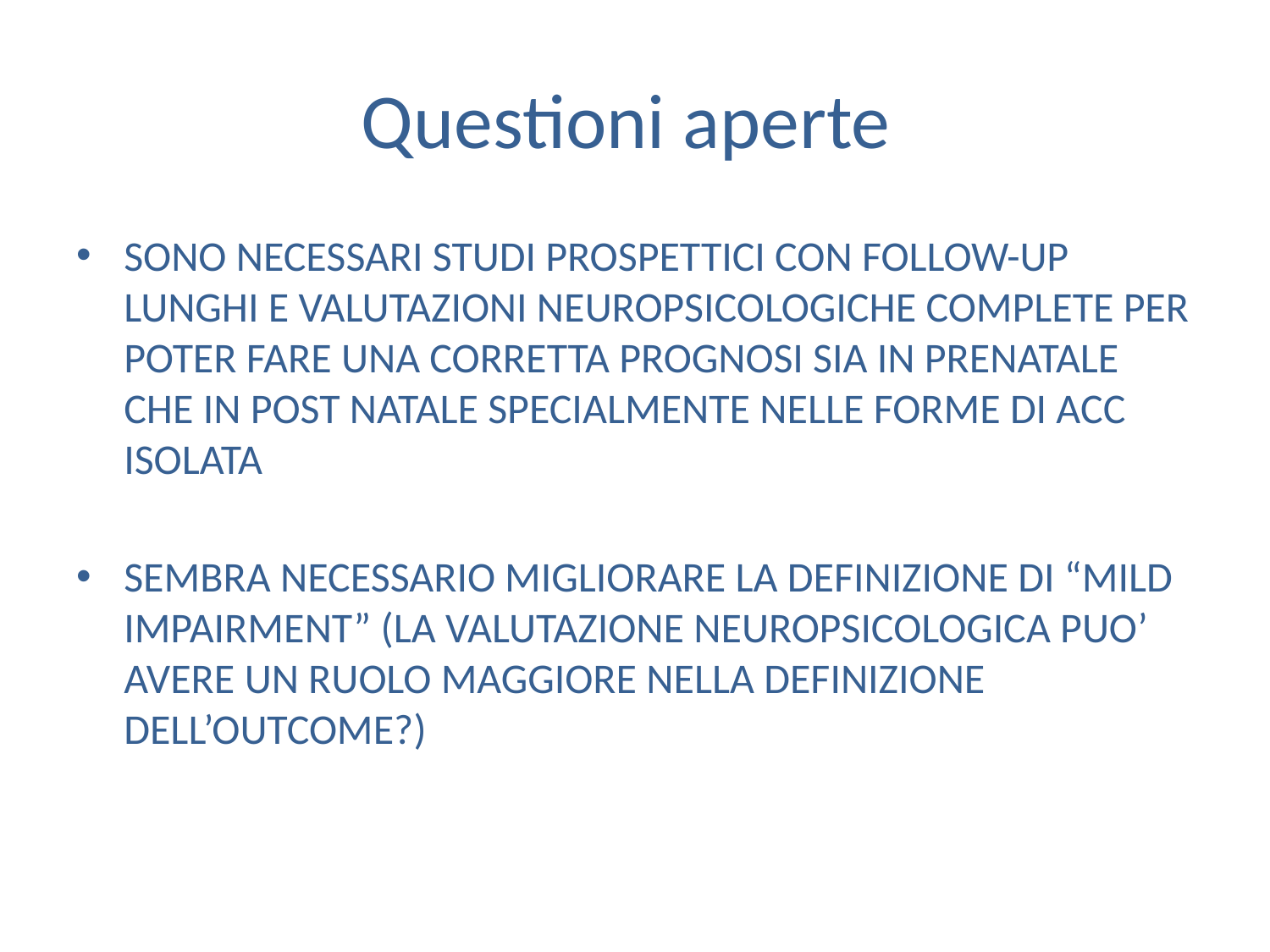

# Questioni aperte
SONO NECESSARI STUDI PROSPETTICI CON FOLLOW-UP LUNGHI E VALUTAZIONI NEUROPSICOLOGICHE COMPLETE PER POTER FARE UNA CORRETTA PROGNOSI SIA IN PRENATALE CHE IN POST NATALE SPECIALMENTE NELLE FORME DI ACC ISOLATA

SEMBRA NECESSARIO MIGLIORARE LA DEFINIZIONE DI “MILD IMPAIRMENT” (LA VALUTAZIONE NEUROPSICOLOGICA PUO’ AVERE UN RUOLO MAGGIORE NELLA DEFINIZIONE DELL’OUTCOME?)